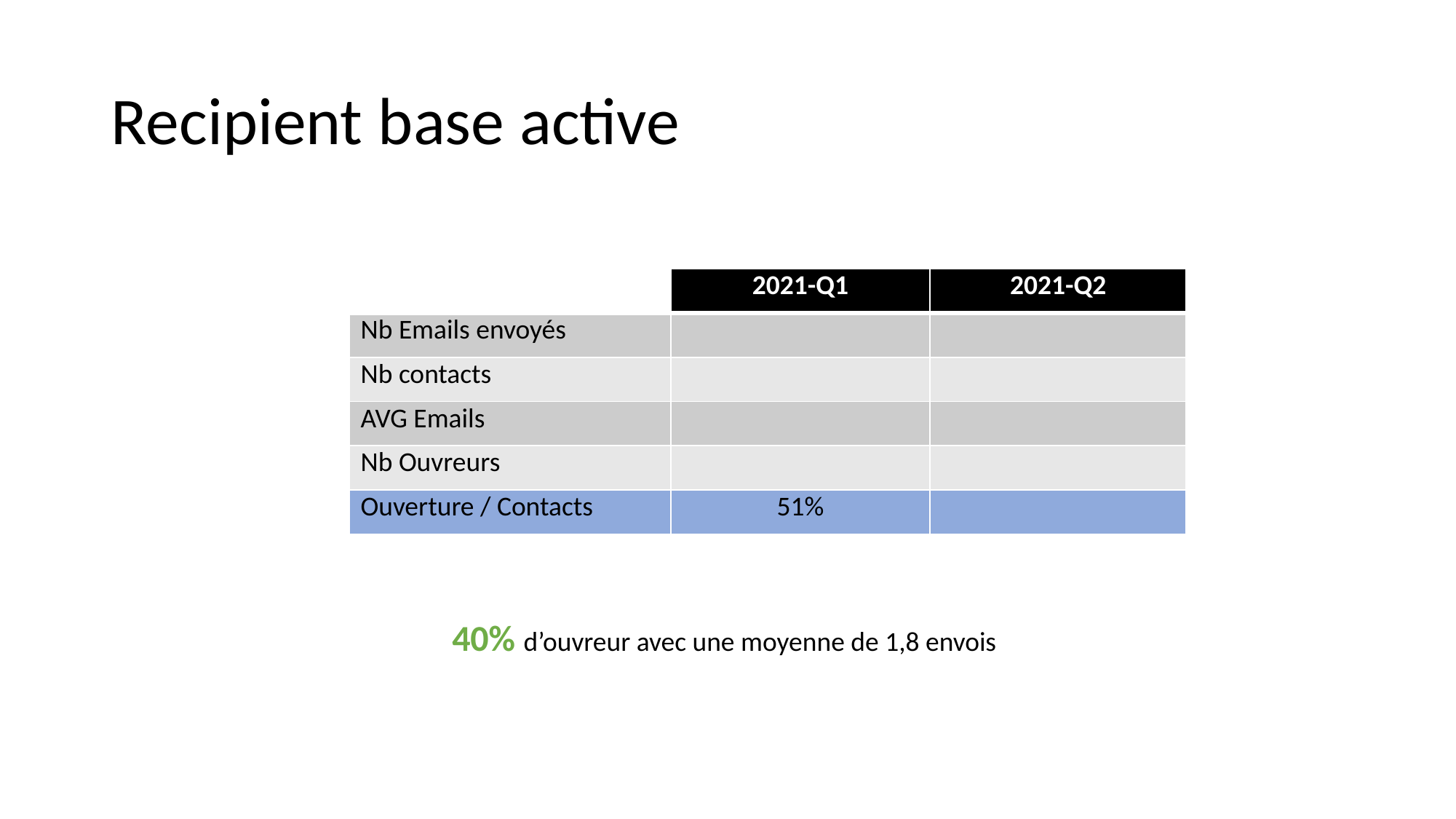

# Recipient base active
|  | 2021-Q1 | 2021-Q2 |
| --- | --- | --- |
| Nb Emails envoyés |  |  |
| Nb contacts |  |  |
| AVG Emails |  |  |
| Nb Ouvreurs |  |  |
| Ouverture / Contacts | 51% |  |
40% d’ouvreur avec une moyenne de 1,8 envois